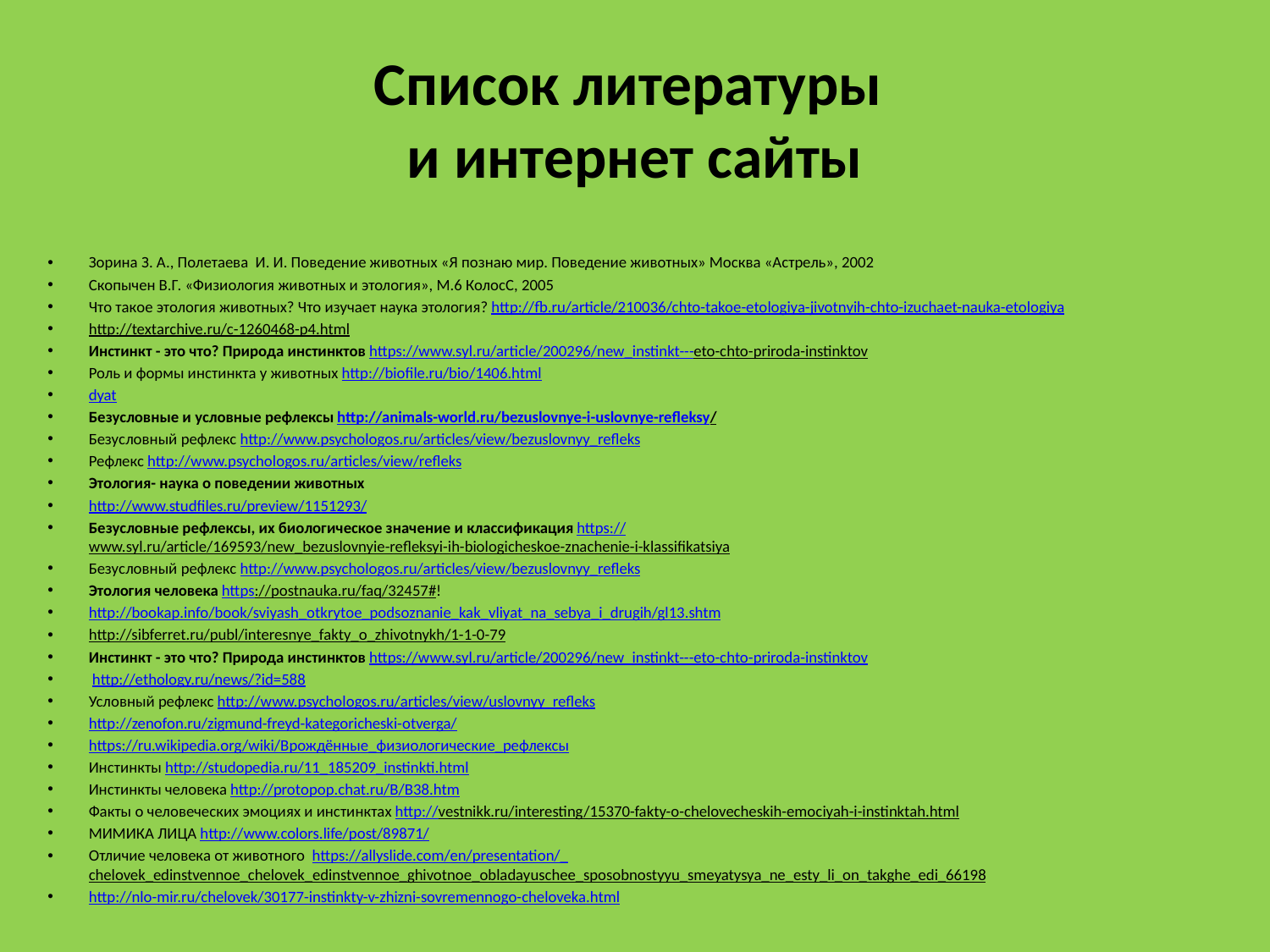

# Список литературы и интернет сайты
Зорина З. А., Полетаева  И. И. Поведение животных «Я познаю мир. Поведение животных» Москва «Астрель», 2002
Скопычен В.Г. «Физиология животных и этология», М.6 КолосС, 2005
Что такое этология животных? Что изучает наука этология? http://fb.ru/article/210036/chto-takoe-etologiya-jivotnyih-chto-izuchaet-nauka-etologiya
http://textarchive.ru/c-1260468-p4.html
Инстинкт - это что? Природа инстинктов https://www.syl.ru/article/200296/new_instinkt---eto-chto-priroda-instinktov
Роль и формы инстинкта у животных http://biofile.ru/bio/1406.html
dyat
Безусловные и условные рефлексы http://animals-world.ru/bezuslovnye-i-uslovnye-refleksy/
Безусловный рефлекс http://www.psychologos.ru/articles/view/bezuslovnyy_refleks
Рефлекс http://www.psychologos.ru/articles/view/refleks
Этология- наука о поведении животных
http://www.studfiles.ru/preview/1151293/
Безусловные рефлексы, их биологическое значение и классификация https://www.syl.ru/article/169593/new_bezuslovnyie-refleksyi-ih-biologicheskoe-znachenie-i-klassifikatsiya
Безусловный рефлекс http://www.psychologos.ru/articles/view/bezuslovnyy_refleks
Этология человека https://postnauka.ru/faq/32457#!
http://bookap.info/book/sviyash_otkrytoe_podsoznanie_kak_vliyat_na_sebya_i_drugih/gl13.shtm
http://sibferret.ru/publ/interesnye_fakty_o_zhivotnykh/1-1-0-79
Инстинкт - это что? Природа инстинктов https://www.syl.ru/article/200296/new_instinkt---eto-chto-priroda-instinktov
 http://ethology.ru/news/?id=588
Условный рефлекс http://www.psychologos.ru/articles/view/uslovnyy_refleks
http://zenofon.ru/zigmund-freyd-kategoricheski-otverga/
https://ru.wikipedia.org/wiki/Врождённые_физиологические_рефлексы
Инстинкты http://studopedia.ru/11_185209_instinkti.html
Инстинкты человека http://protopop.chat.ru/B/B38.htm
Факты о человеческих эмоциях и инстинктах http://vestnikk.ru/interesting/15370-fakty-o-chelovecheskih-emociyah-i-instinktah.html
МИМИКА ЛИЦА http://www.colors.life/post/89871/
Отличие человека от животного  https://allyslide.com/en/presentation/_chelovek_edinstvennoe_chelovek_edinstvennoe_ghivotnoe_obladayuschee_sposobnostyyu_smeyatysya_ne_esty_li_on_takghe_edi_66198
http://nlo-mir.ru/chelovek/30177-instinkty-v-zhizni-sovremennogo-cheloveka.html